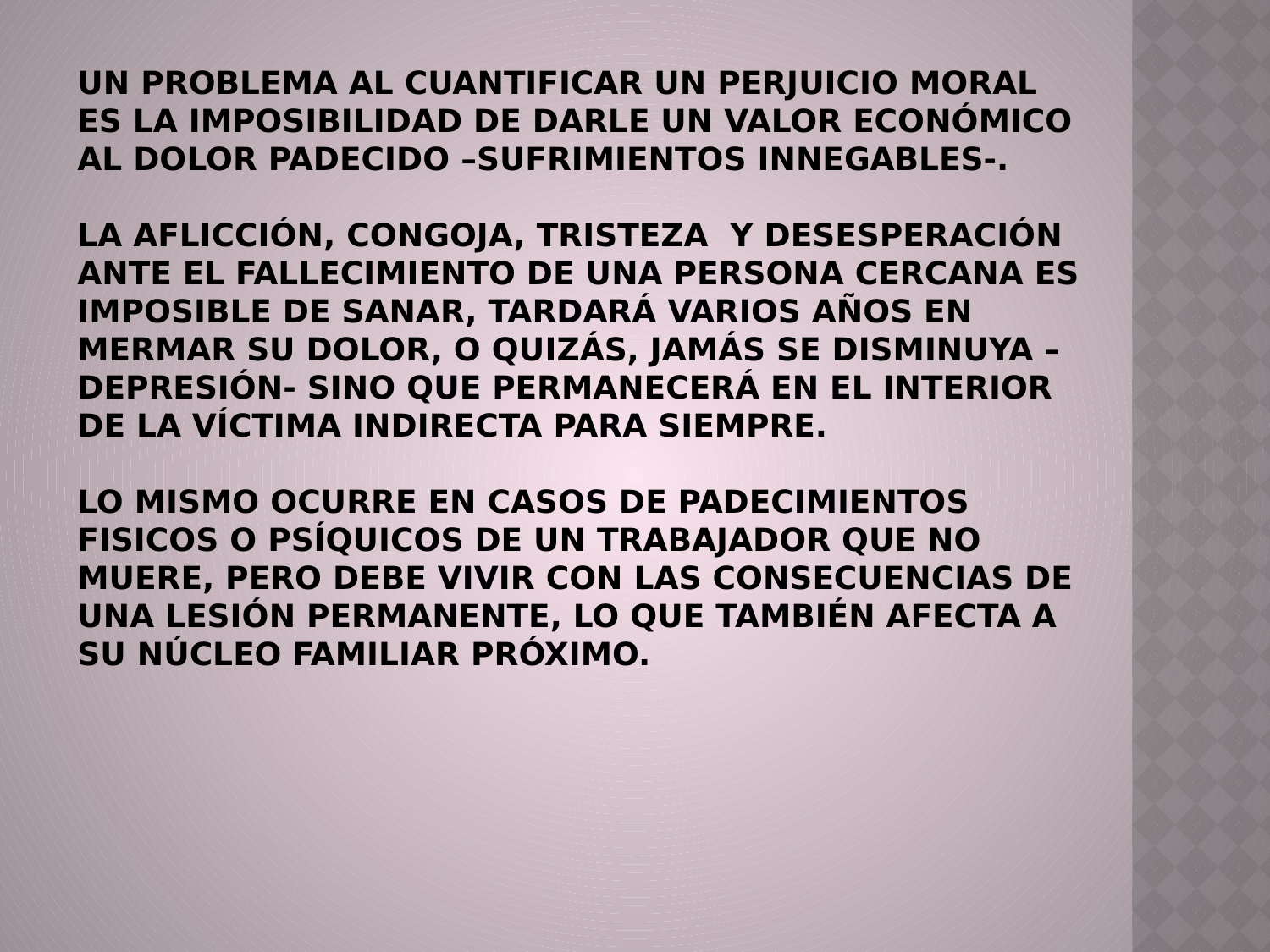

UN PROBLEMA AL CUANTIFICAR UN PERJUICIO MORAL ES LA IMPOSIBILIDAD DE DARLE UN VALOR ECONÓMICO AL DOLOR PADECIDO –SUFRIMIENTOS INNEGABLES-.

LA AFLICCIÓN, CONGOJA, TRISTEZA  Y DESESPERACIÓN ANTE EL FALLECIMIENTO DE UNA PERSONA CERCANA ES IMPOSIBLE DE SANAR, TARDARÁ VARIOS AÑOS EN MERMAR SU DOLOR, O QUIZÁS, JAMÁS SE DISMINUYA –DEPRESIÓN- SINO QUE PERMANECERÁ EN EL INTERIOR DE LA VÍCTIMA INDIRECTA PARA SIEMPRE.

LO MISMO OCURRE EN CASOS DE PADECIMIENTOS FISICOS O PSÍQUICOS DE UN TRABAJADOR QUE NO MUERE, PERO DEBE VIVIR CON LAS CONSECUENCIAS DE UNA LESIÓN PERMANENTE, LO QUE TAMBIÉN AFECTA A SU NÚCLEO FAMILIAR PRÓXIMO.